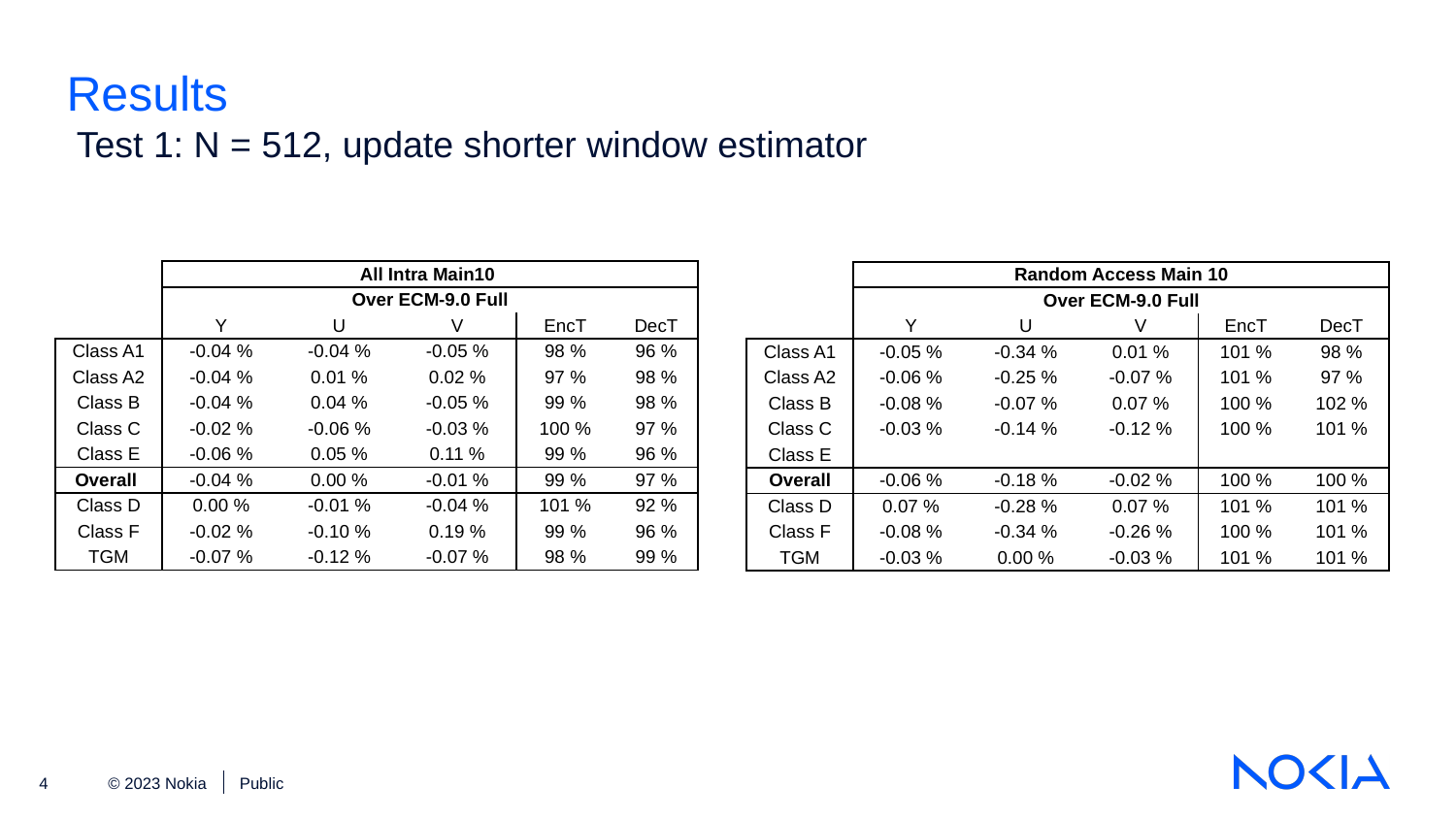

Results
 Test 1: N = 512, update shorter window estimator
|  | All Intra Main10 |  |  |  |  |
| --- | --- | --- | --- | --- | --- |
|  | Over ECM-9.0 Full |  |  |  |  |
|  | Y | U | V | EncT | DecT |
| Class A1 | -0.04 % | -0.04 % | -0.05 % | 98 % | 96 % |
| Class A2 | -0.04 % | 0.01 % | 0.02 % | 97 % | 98 % |
| Class B | -0.04 % | 0.04 % | -0.05 % | 99 % | 98 % |
| Class C | -0.02 % | -0.06 % | -0.03 % | 100 % | 97 % |
| Class E | -0.06 % | 0.05 % | 0.11 % | 99 % | 96 % |
| Overall | -0.04 % | 0.00 % | -0.01 % | 99 % | 97 % |
| Class D | 0.00 % | -0.01 % | -0.04 % | 101 % | 92 % |
| Class F | -0.02 % | -0.10 % | 0.19 % | 99 % | 96 % |
| TGM | -0.07 % | -0.12 % | -0.07 % | 98 % | 99 % |
|  | Random Access Main 10 |  |  |  |  |
| --- | --- | --- | --- | --- | --- |
|  | Over ECM-9.0 Full |  |  |  |  |
|  | Y | U | V | EncT | DecT |
| Class A1 | -0.05 % | -0.34 % | 0.01 % | 101 % | 98 % |
| Class A2 | -0.06 % | -0.25 % | -0.07 % | 101 % | 97 % |
| Class B | -0.08 % | -0.07 % | 0.07 % | 100 % | 102 % |
| Class C | -0.03 % | -0.14 % | -0.12 % | 100 % | 101 % |
| Class E |  |  |  |  |  |
| Overall | -0.06 % | -0.18 % | -0.02 % | 100 % | 100 % |
| Class D | 0.07 % | -0.28 % | 0.07 % | 101 % | 101 % |
| Class F | -0.08 % | -0.34 % | -0.26 % | 100 % | 101 % |
| TGM | -0.03 % | 0.00 % | -0.03 % | 101 % | 101 % |
Public